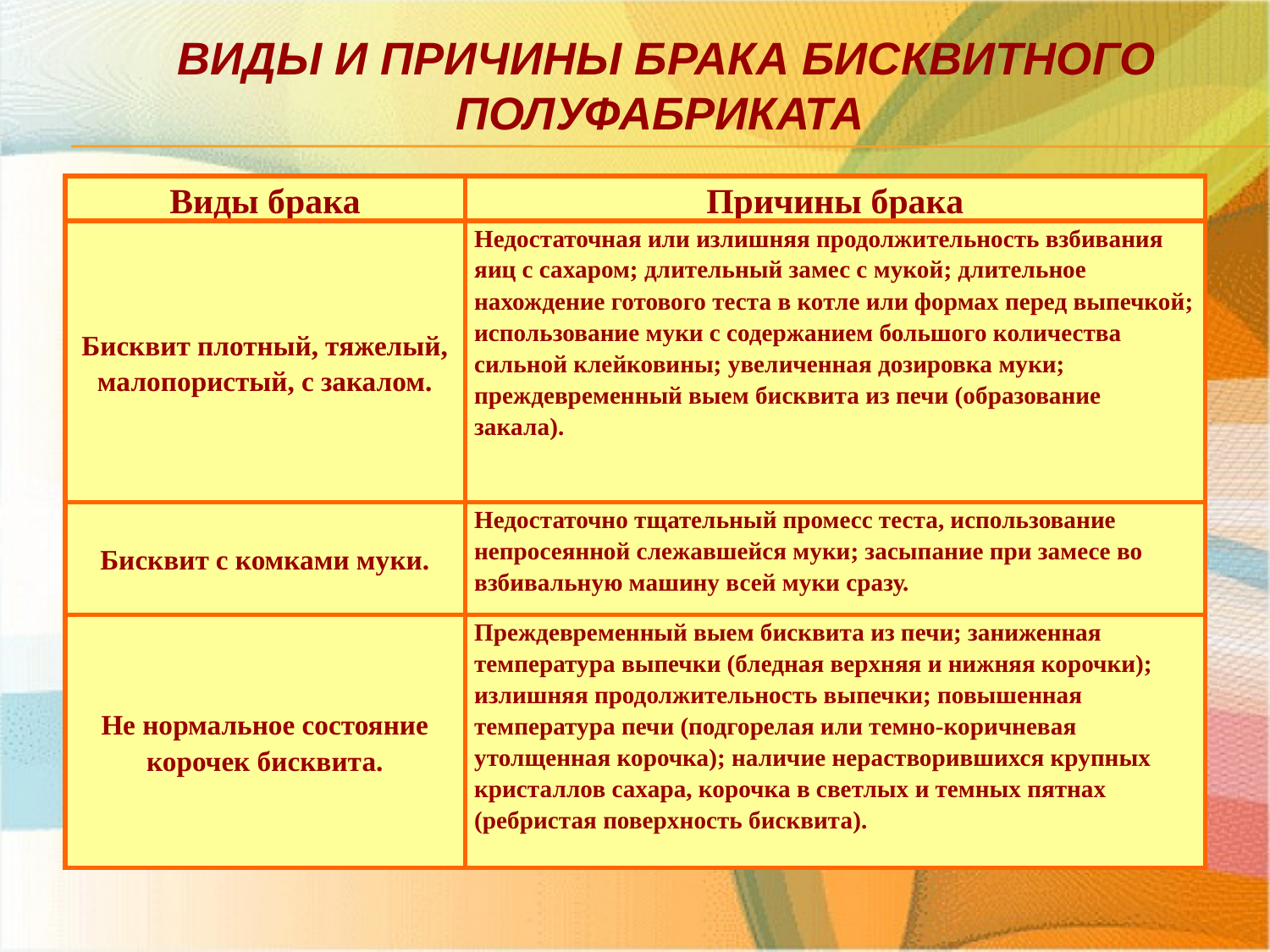

# Виды и причины брака бисквитного полуфабриката
| Виды брака | Причины брака |
| --- | --- |
| Бисквит плотный, тяжелый, малопористый, с закалом. | Недостаточная или излишняя продолжительность взбивания яиц с сахаром; длительный замес с мукой; длительное нахождение готового теста в котле или формах перед выпечкой; использование муки с содержанием большого количества сильной клейковины; увеличенная дозировка муки; преждевременный выем бисквита из печи (образование закала). |
| Бисквит с комками муки. | Недостаточно тщательный промесс теста, использование непросеянной слежавшейся муки; засыпание при замесе во взбивальную машину всей муки сразу. |
| Не нормальное состояние корочек бисквита. | Преждевременный выем бисквита из печи; заниженная температура выпечки (бледная верхняя и нижняя корочки); излишняя продолжительность выпечки; повышенная температура печи (подгорелая или темно-коричневая утолщенная корочка); наличие нерастворившихся крупных кристаллов сахара, корочка в светлых и темных пятнах (ребристая поверхность бисквита). |